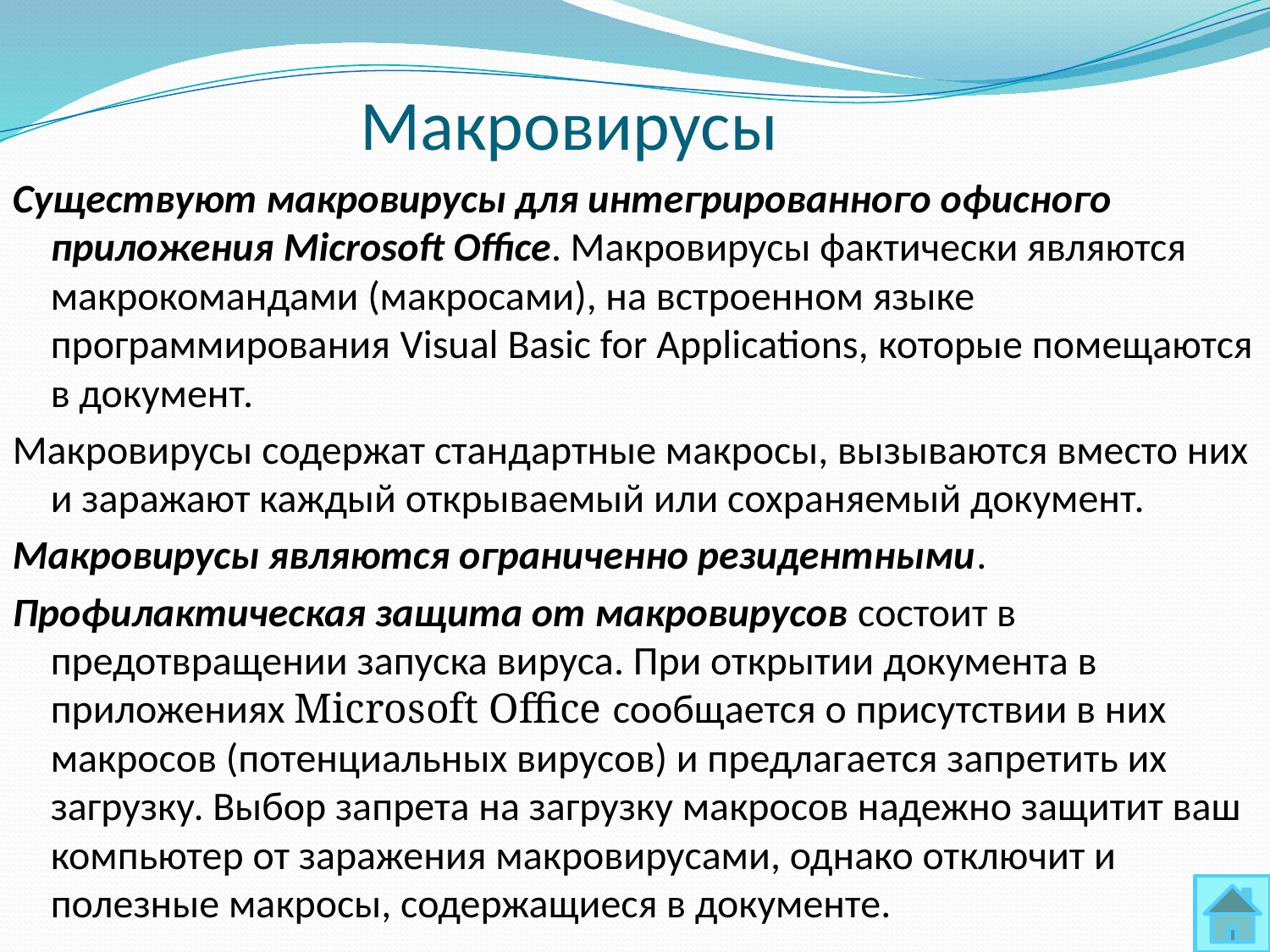

# Макровирусы
Существуют макровирусы для интегрированного офисного приложения Microsoft Office. Макровирусы фактически являются макрокомандами (макросами), на встроенном языке программирования Visual Basic for Applications, которые помещаются в документ.
Макровирусы содержат стандартные макросы, вызываются вместо них и заражают каждый открываемый или сохраняемый документ.
Макровирусы являются ограниченно резидентными.
Профилактическая защита от макровирусов состоит в  предотвращении запуска вируса. При открытии документа в приложениях Microsoft Office сообщается о присутствии в них макросов (потенциальных вирусов) и предлагается запретить их загрузку. Выбор запрета на загрузку макросов надежно защитит ваш компьютер от заражения макровирусами, однако отключит и полезные макросы, содержащиеся в документе.